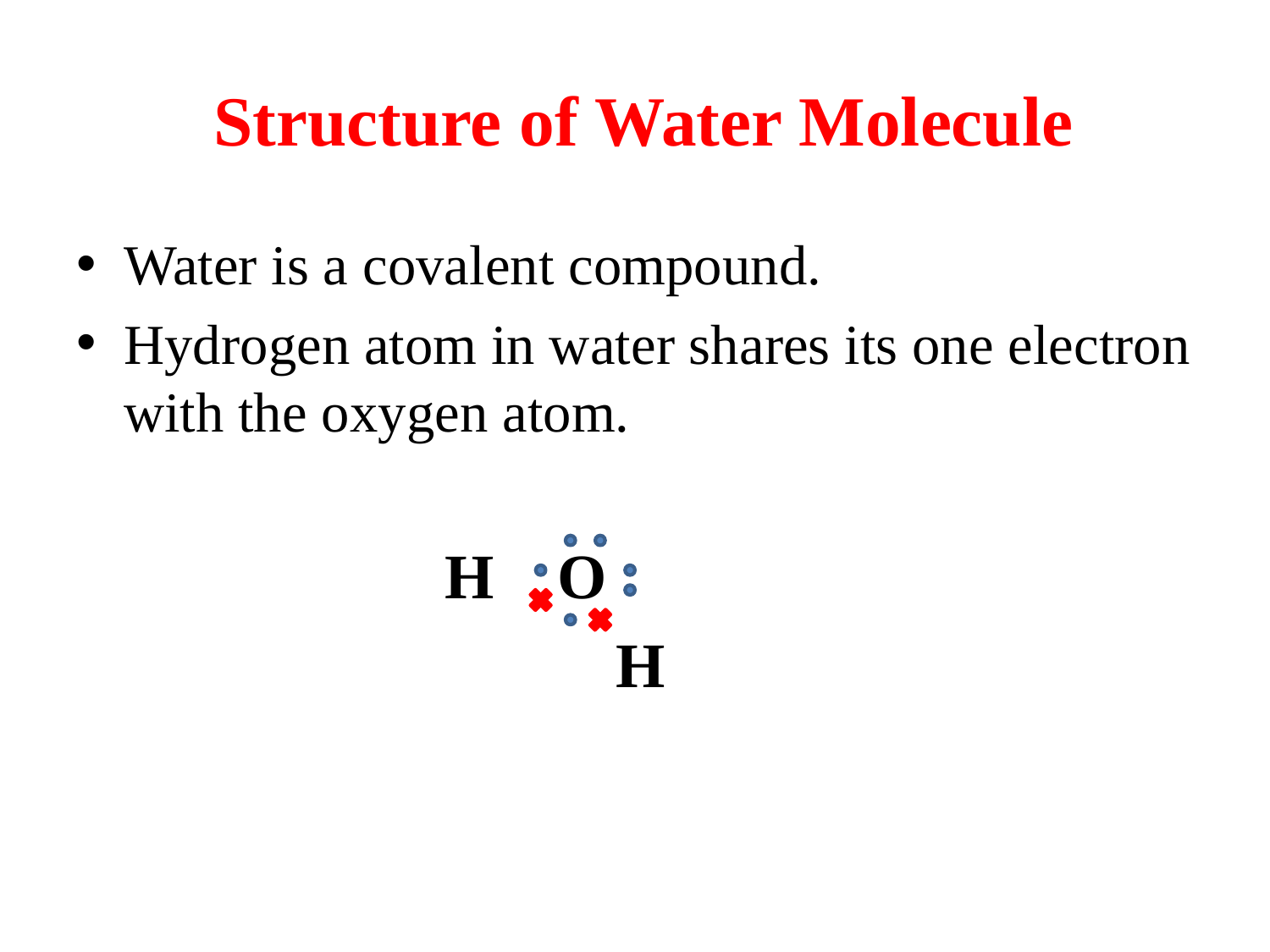

# Structure of Water Molecule
Water is a covalent compound.
Hydrogen atom in water shares its one electron with the oxygen atom.

                          H    O
                                  H